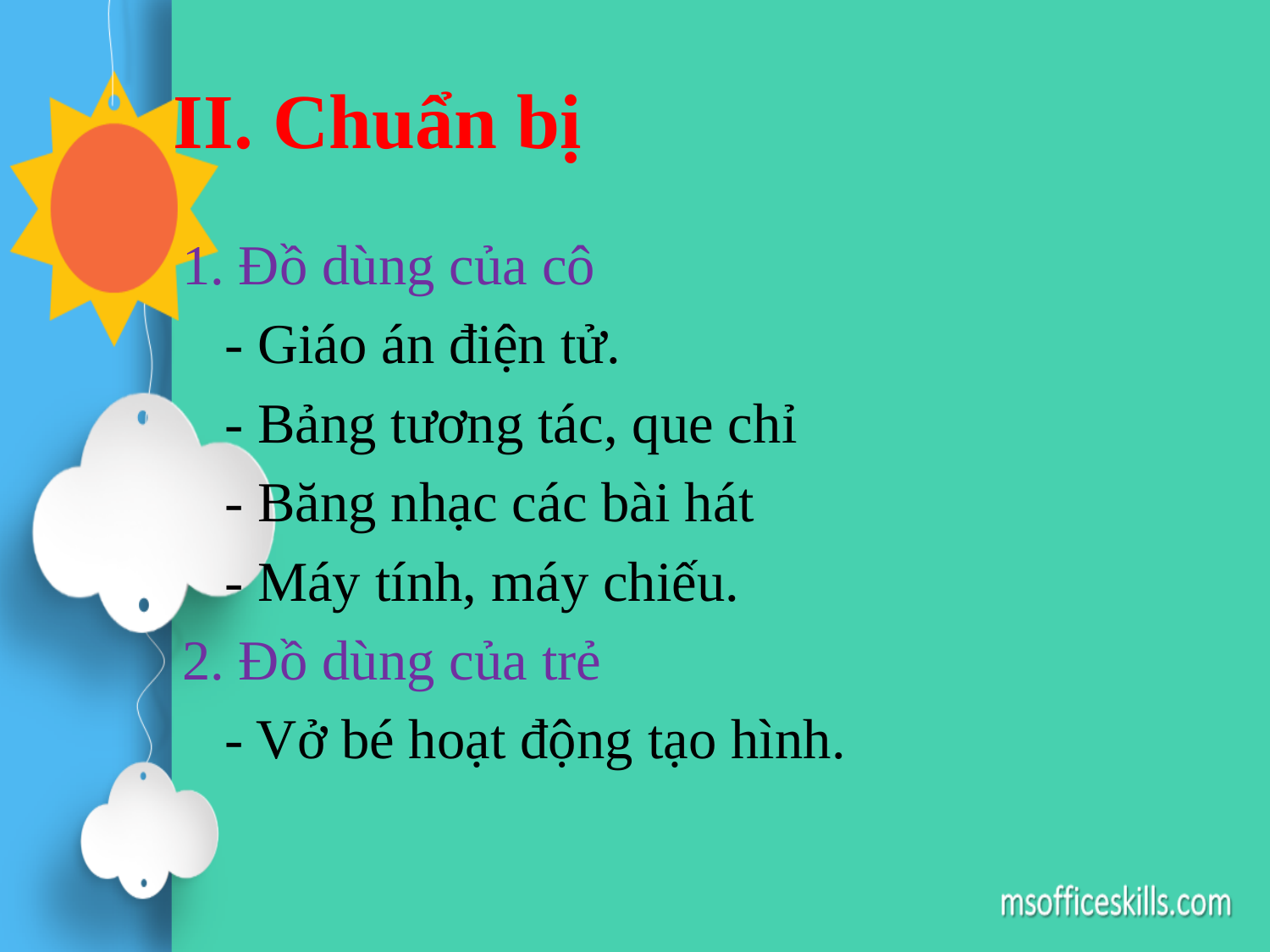

# II. Chuẩn bị
1. Đồ dùng của cô
   - Giáo án điện tử.
   - Bảng tương tác, que chỉ
   - Băng nhạc các bài hát
   - Máy tính, máy chiếu.
2. Đồ dùng của trẻ
   - Vở bé hoạt động tạo hình.